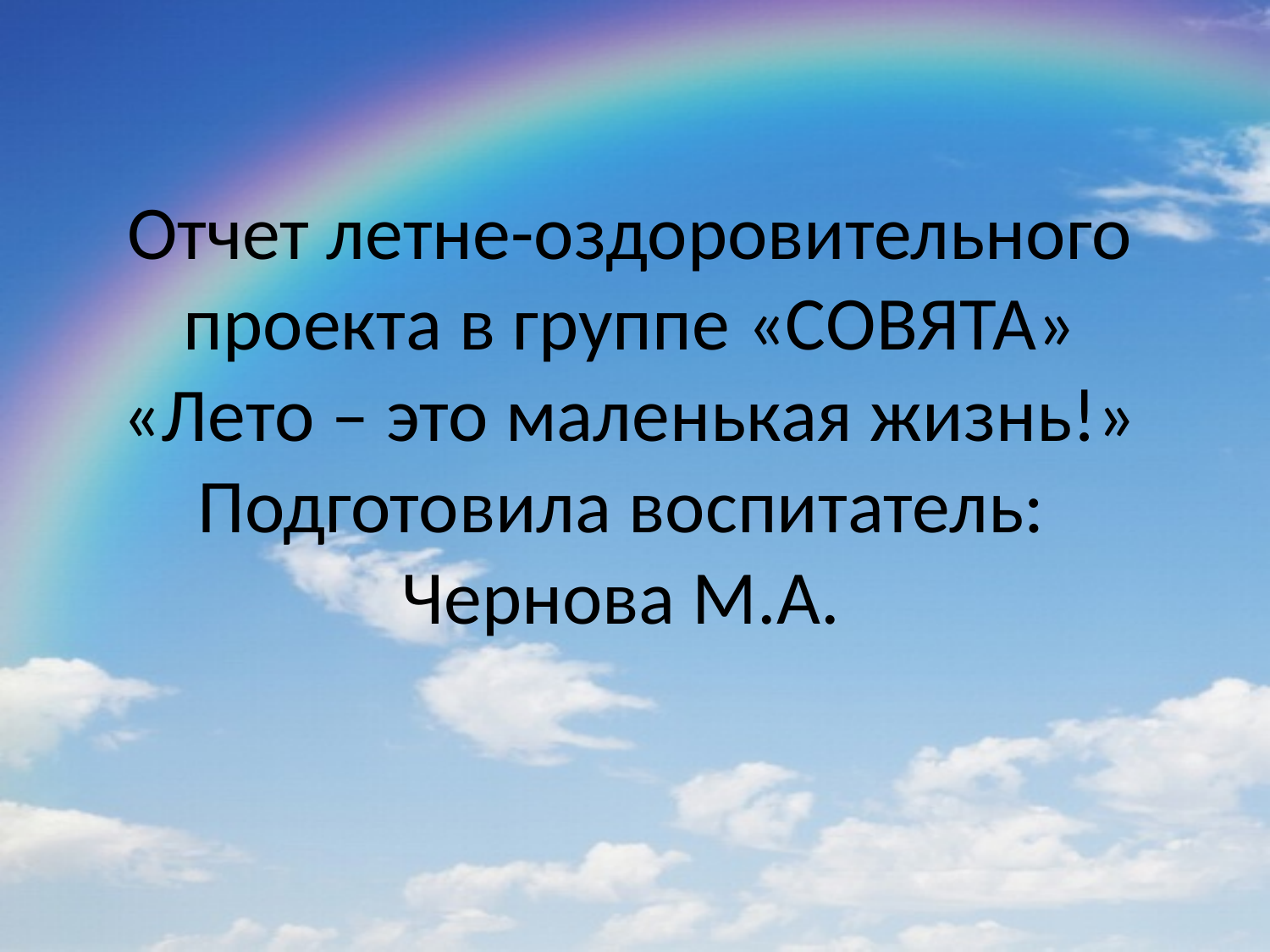

# Отчет летне-оздоровительного проекта в группе «СОВЯТА» «Лето – это маленькая жизнь!» Подготовила воспитатель: Чернова М.А.